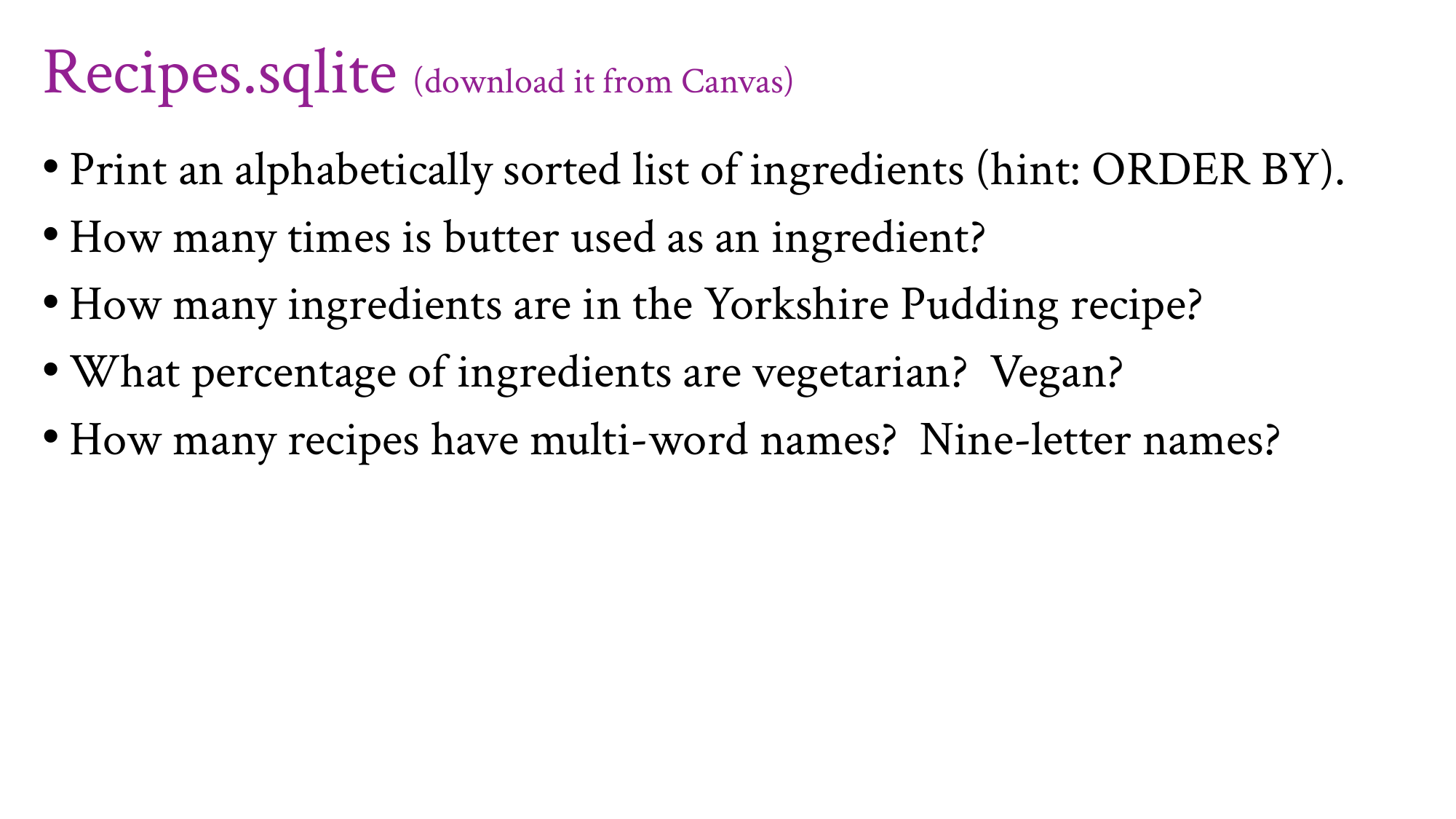

# Recipes.sqlite (download it from Canvas)
Print an alphabetically sorted list of ingredients (hint: ORDER BY).
How many times is butter used as an ingredient?
How many ingredients are in the Yorkshire Pudding recipe?
What percentage of ingredients are vegetarian?  Vegan?
How many recipes have multi-word names?  Nine-letter names?